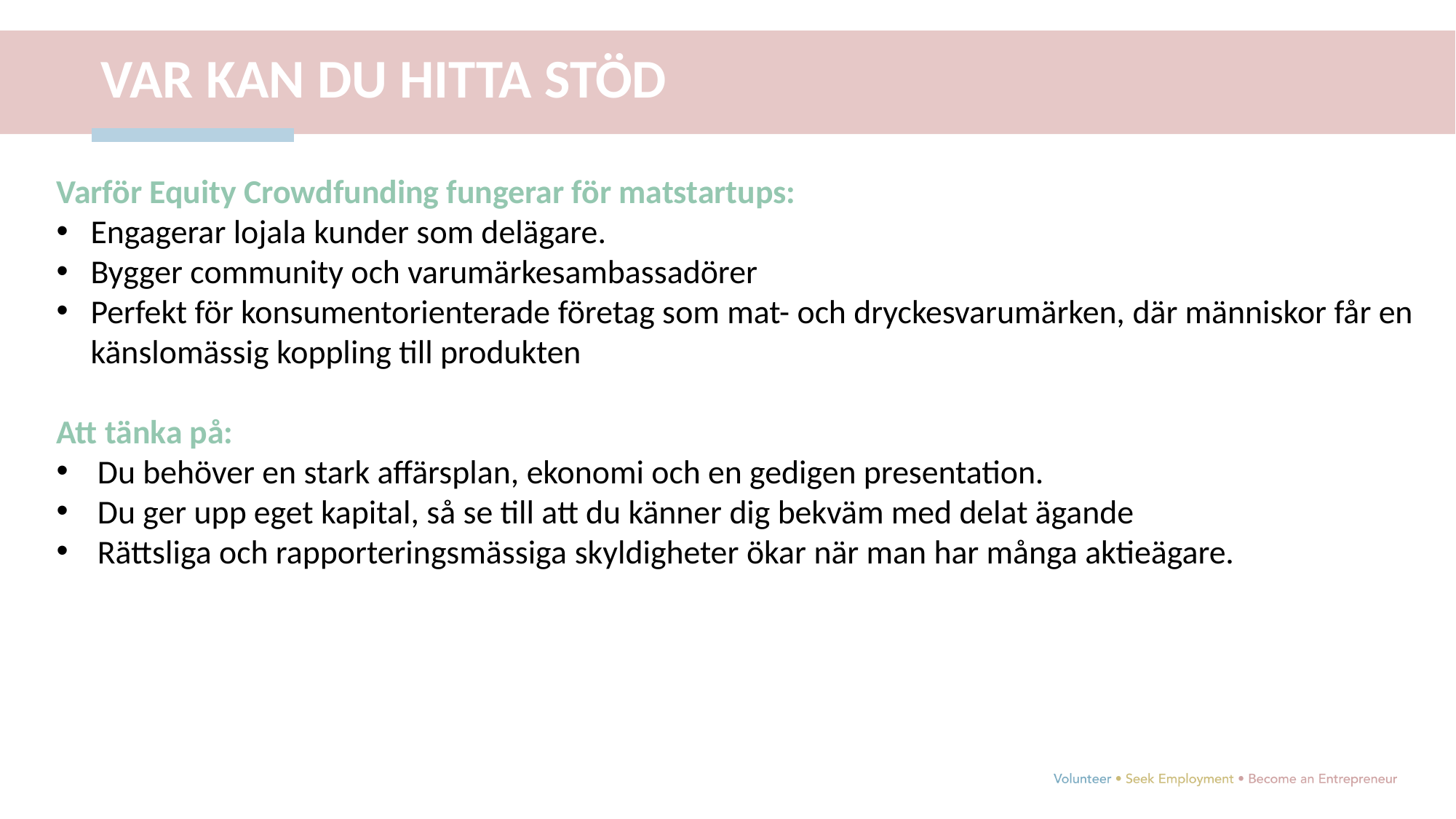

VAR KAN DU HITTA STÖD
Varför Equity Crowdfunding fungerar för matstartups:
Engagerar lojala kunder som delägare.
Bygger community och varumärkesambassadörer
Perfekt för konsumentorienterade företag som mat- och dryckesvarumärken, där människor får en känslomässig koppling till produkten

Att tänka på:
Du behöver en stark affärsplan, ekonomi och en gedigen presentation.
Du ger upp eget kapital, så se till att du känner dig bekväm med delat ägande
Rättsliga och rapporteringsmässiga skyldigheter ökar när man har många aktieägare.